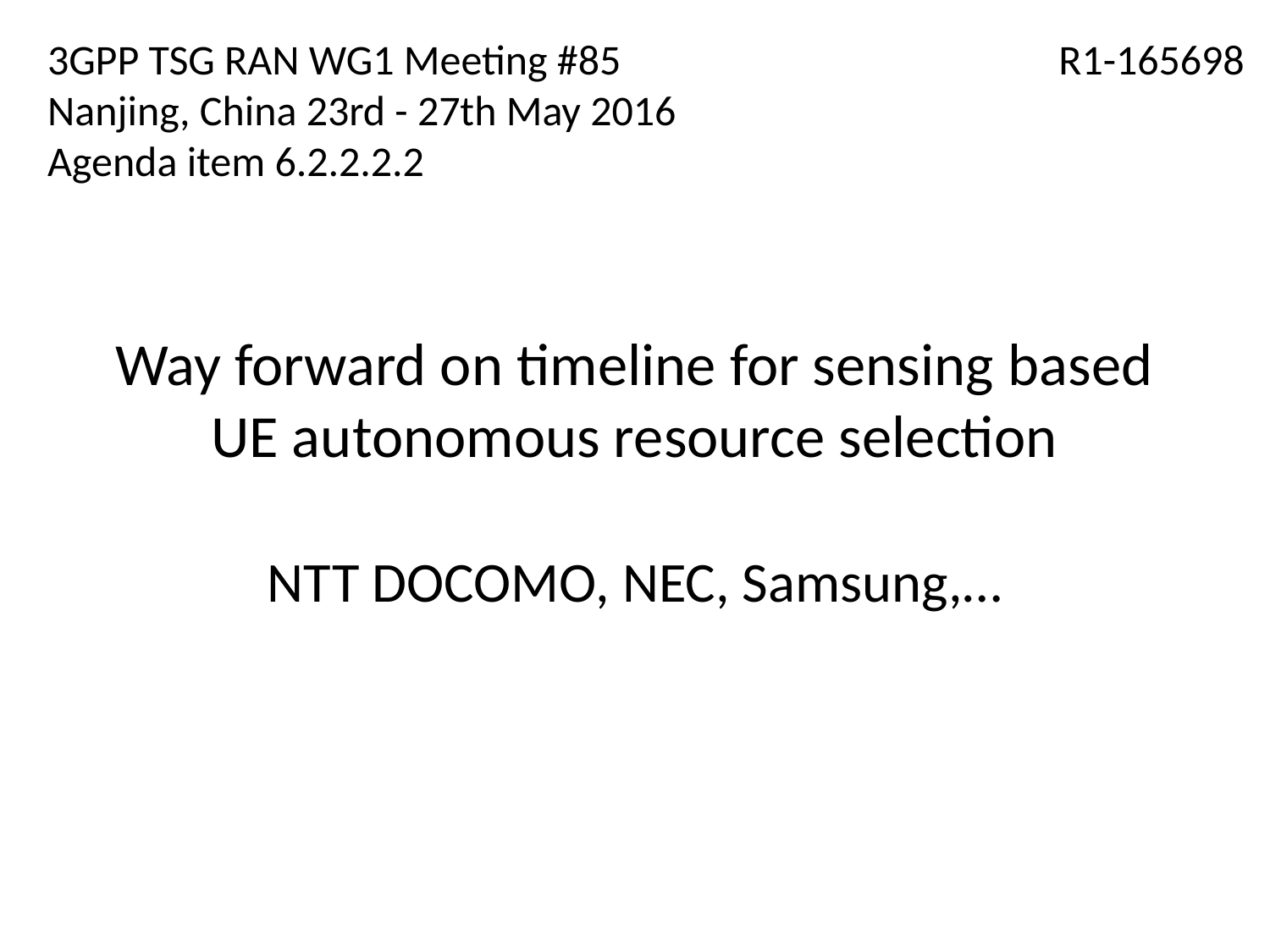

3GPP TSG RAN WG1 Meeting #85
Nanjing, China 23rd - 27th May 2016
Agenda item 6.2.2.2.2
R1-165698
# Way forward on timeline for sensing based UE autonomous resource selection
NTT DOCOMO, NEC, Samsung,…